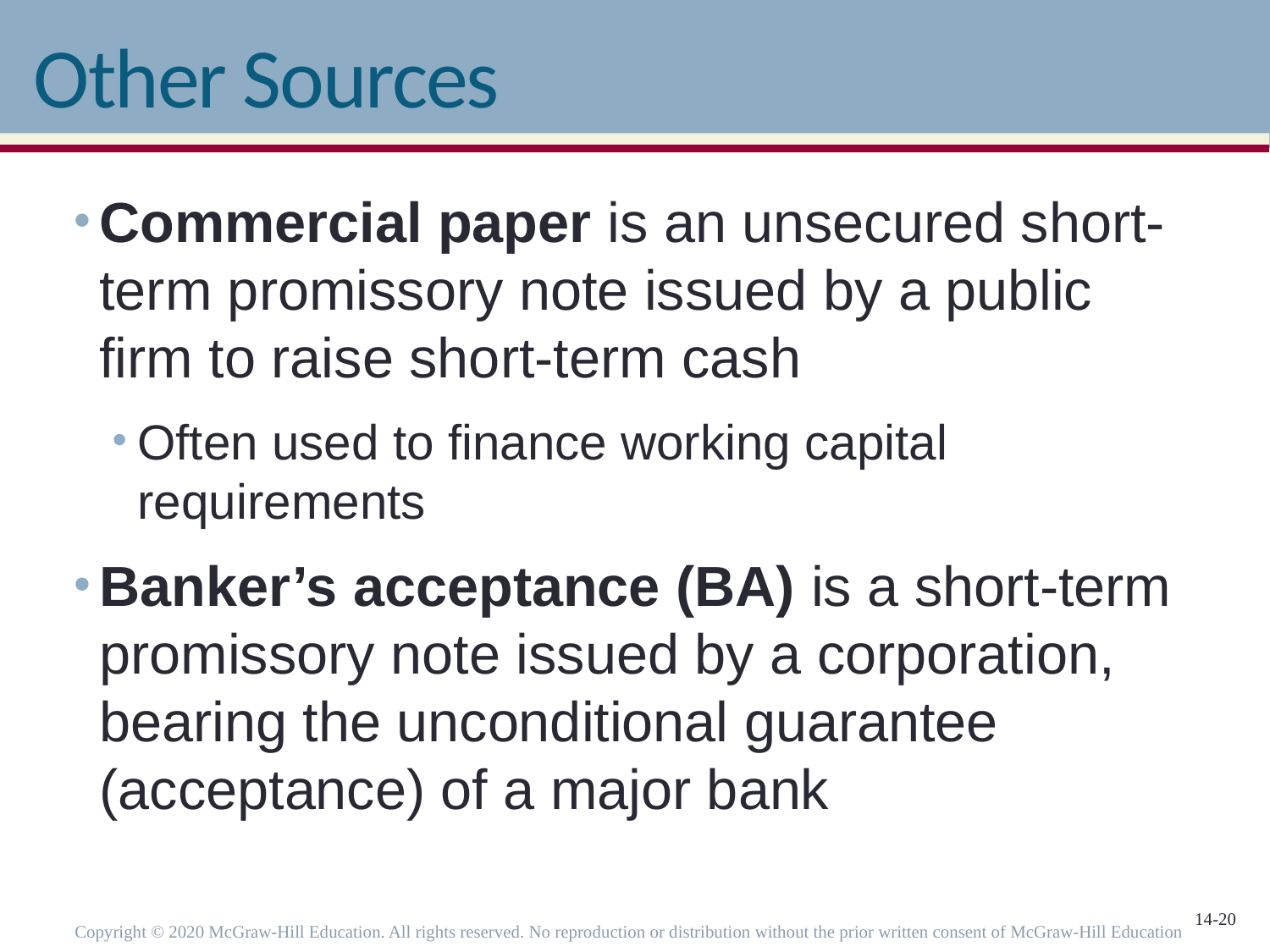

# Other Sources
Commercial paper is an unsecured short-term promissory note issued by a public firm to raise short-term cash
Often used to finance working capital requirements
Banker’s acceptance (BA) is a short-term promissory note issued by a corporation, bearing the unconditional guarantee (acceptance) of a major bank
Copyright © 2020 McGraw-Hill Education. All rights reserved. No reproduction or distribution without the prior written consent of McGraw-Hill Education